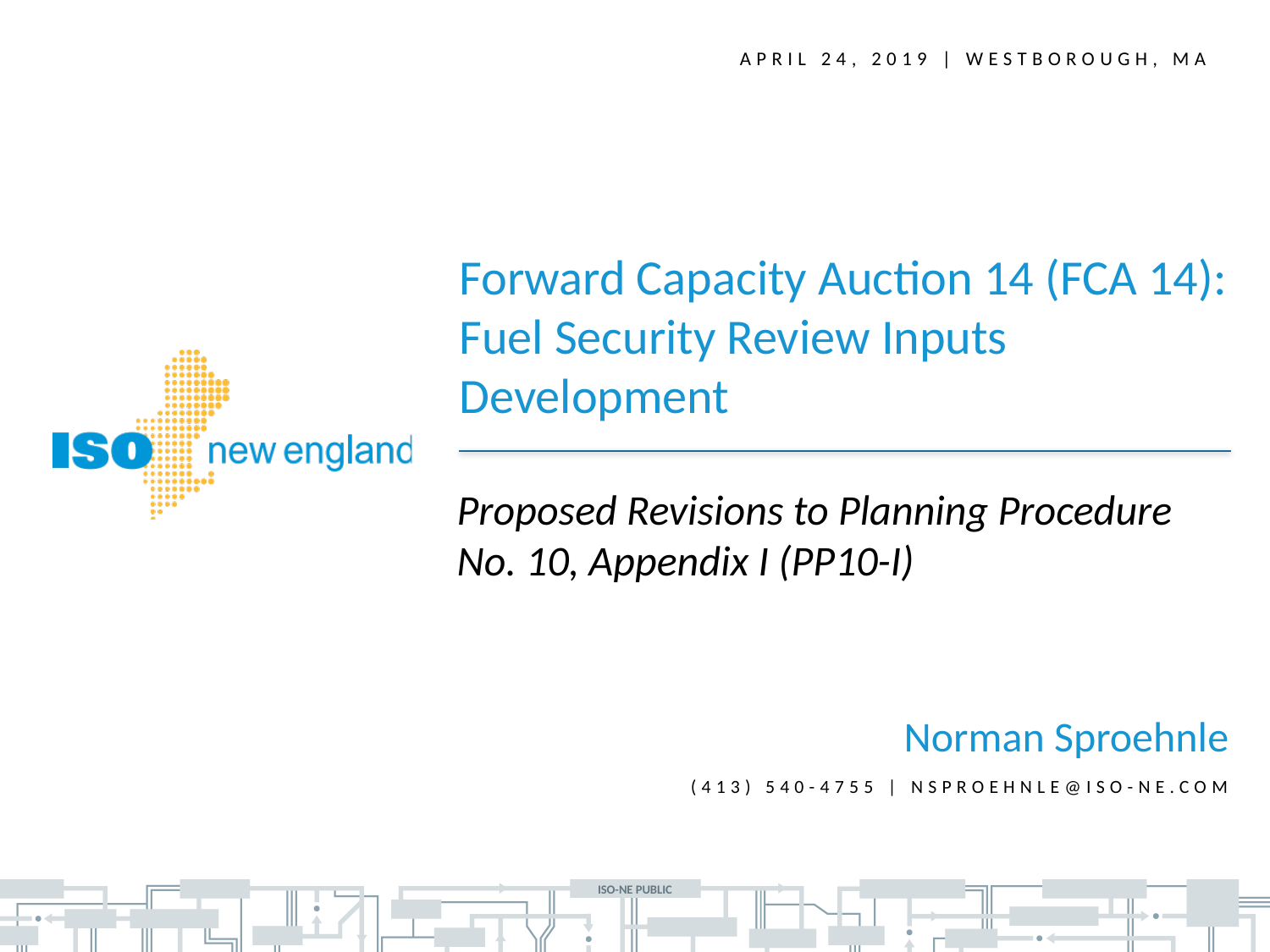

April 24, 2019 | Westborough, MA
Forward Capacity Auction 14 (FCA 14): Fuel Security Review Inputs Development
Proposed Revisions to Planning Procedure No. 10, Appendix I (PP10-I)
Norman Sproehnle
(413) 540-4755 | NSPROEHNLE@iso-ne.com